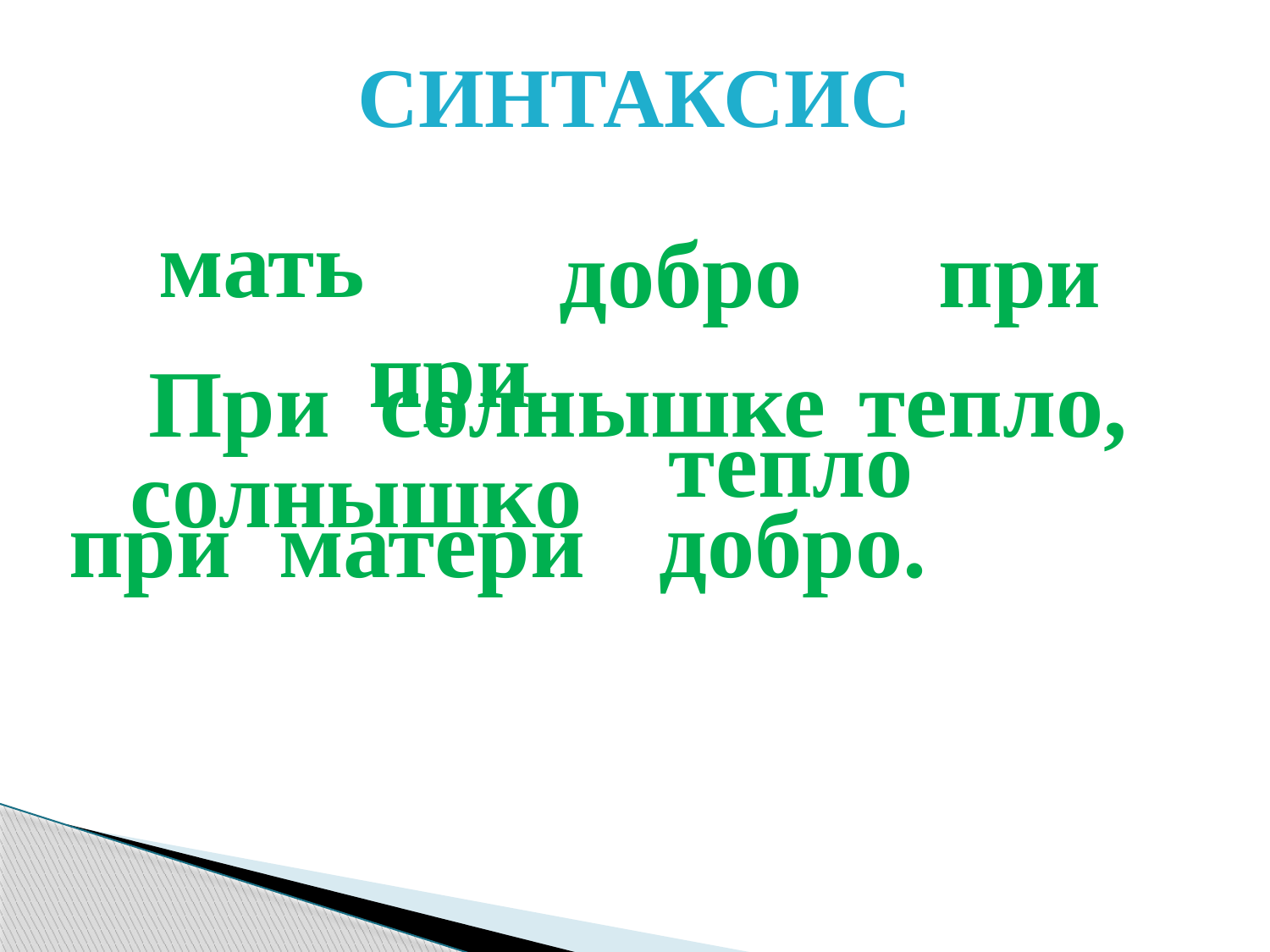

СИНТАКСИС
мать
добро
при
при
При
солнышке
тепло,
тепло
солнышко
при
матери
добро.